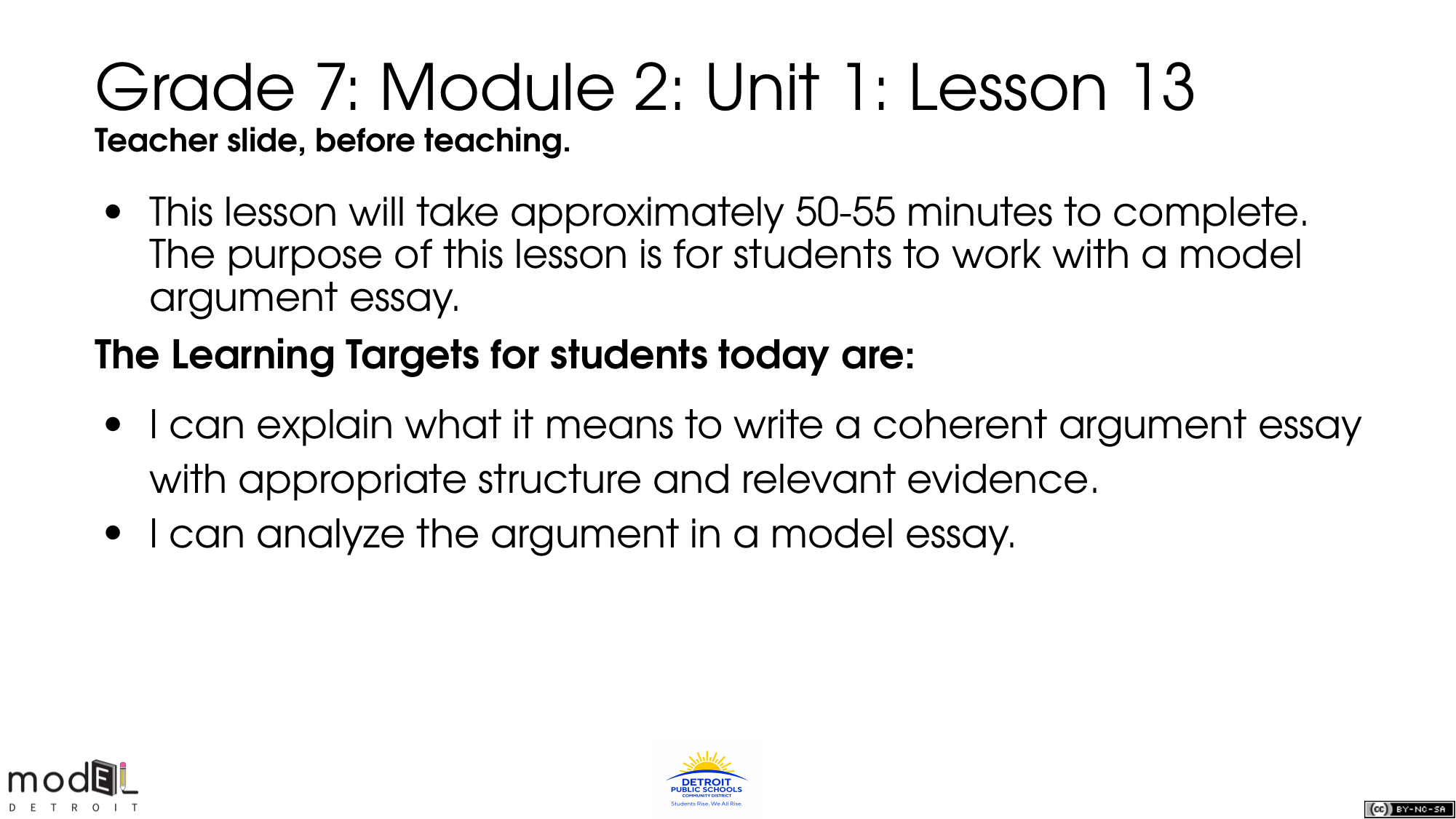

# Grade 7: Module 2: Unit 1: Lesson 13
Teacher slide, before teaching.
This lesson will take approximately 50-55 minutes to complete.  The purpose of this lesson is for students to work with a model argument essay.
The Learning Targets for students today are:
I can explain what it means to write a coherent argument essay with appropriate structure and relevant evidence.
I can analyze the argument in a model essay.